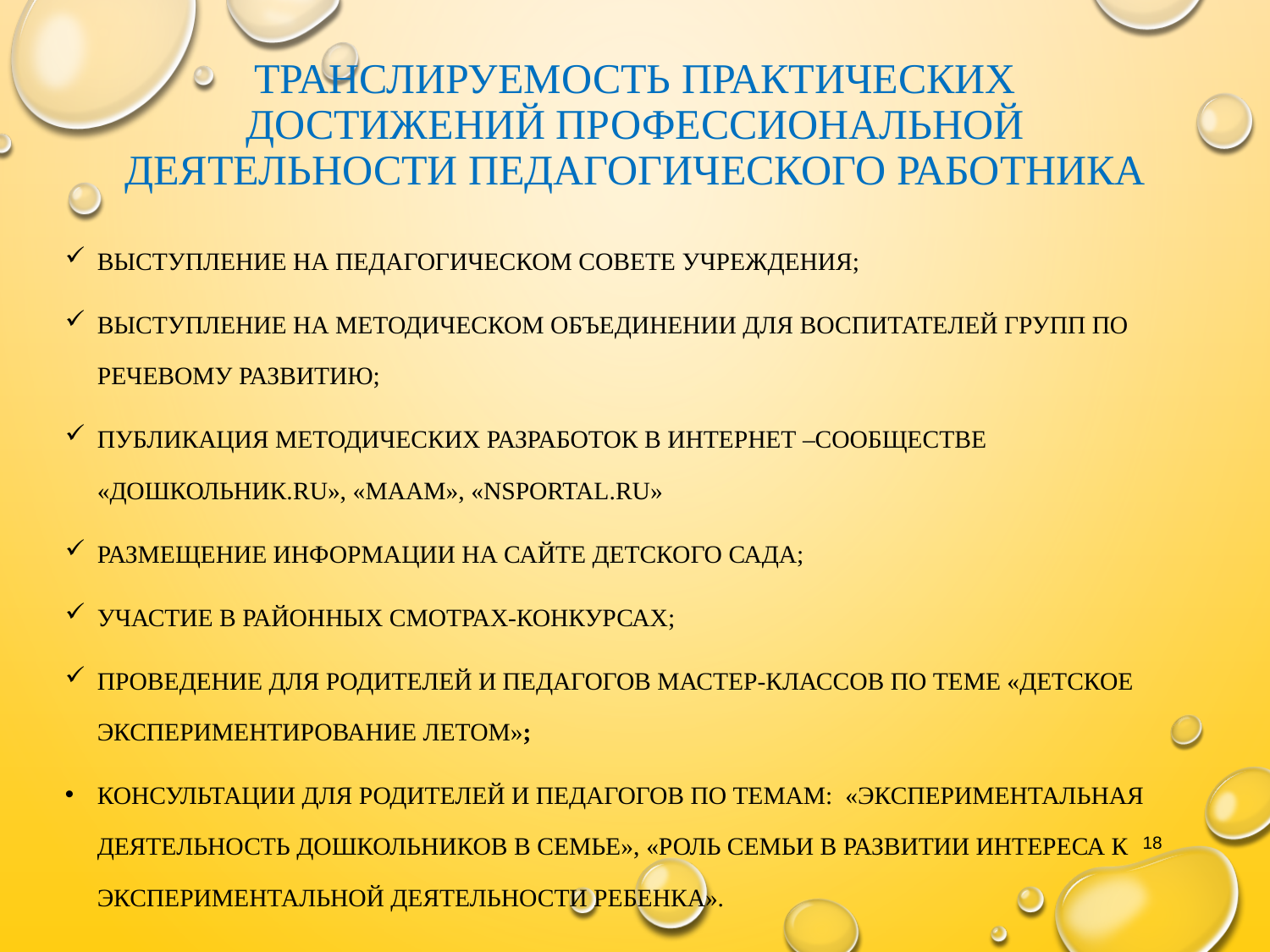

# Транслируемость практических достижений профессиональной деятельности педагогического работника
выступление на педагогическом совете учреждения;
выступление на методическом объединении для воспитателей групп по речевому развитию;
публикация методических разработок в интернет –сообществе «Дошкольник.ru», «Maam», «nsportal.ru»
размещение информации на сайте детского сада;
участие в районных смотрах-конкурсах;
проведение для родителей и педагогов мастер-классов по теме «Детское экспериментирование летом»;
консультации для родителей и педагогов по темам:  «Экспериментальная деятельность дошкольников в семье», «Роль семьи в развитии интереса к экспериментальной деятельности ребенка».
18